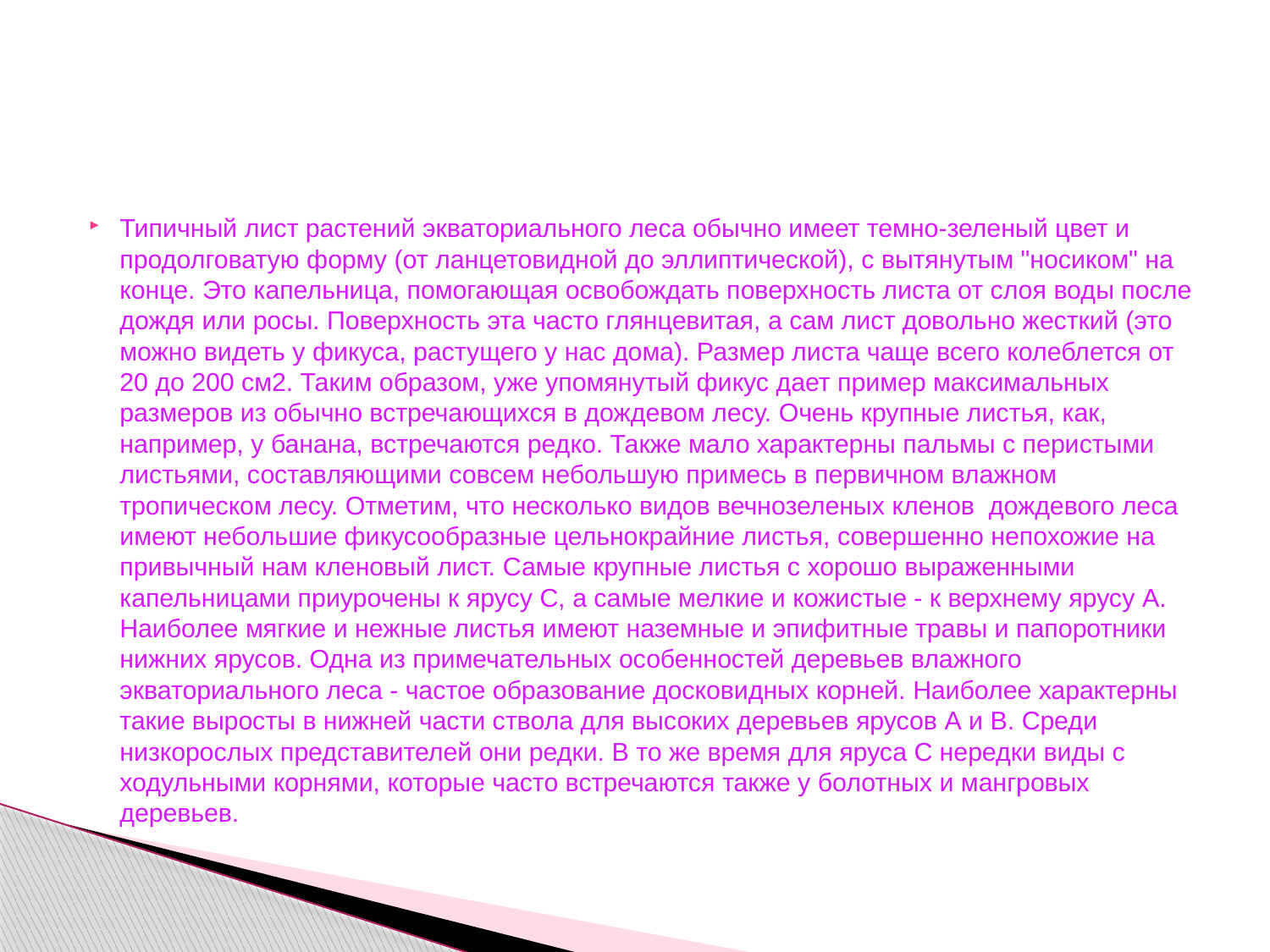

#
Типичный лист растений экваториального леса обычно имеет темно-зеленый цвет и продолговатую форму (от ланцетовидной до эллиптической), с вытянутым "носиком" на конце. Это капельница, помогающая освобождать поверхность листа от слоя воды после дождя или росы. Поверхность эта часто глянцевитая, а сам лист довольно жесткий (это можно видеть у фикуса, растущего у нас дома). Размер листа чаще всего колеблется от 20 до 200 см2. Таким образом, уже упомянутый фикус дает пример максимальных размеров из обычно встречающихся в дождевом лесу. Очень крупные листья, как, например, у банана, встречаются редко. Также мало характерны пальмы с перистыми листьями, составляющими совсем небольшую примесь в первичном влажном тропическом лесу. Отметим, что несколько видов вечнозеленых кленов  дождевого леса имеют небольшие фикусообразные цельнокрайние листья, совершенно непохожие на привычный нам кленовый лист. Самые крупные листья с хорошо выраженными капельницами приурочены к ярусу С, а самые мелкие и кожистые - к верхнему ярусу А. Наиболее мягкие и нежные листья имеют наземные и эпифитные травы и папоротники нижних ярусов. Одна из примечательных особенностей деревьев влажного экваториального леса - частое образование досковидных корней. Наиболее характерны такие выросты в нижней части ствола для высоких деревьев ярусов А и В. Среди низкорослых представителей они редки. В то же время для яруса С нередки виды с ходульными корнями, которые часто встречаются также у болотных и мангровых деревьев.